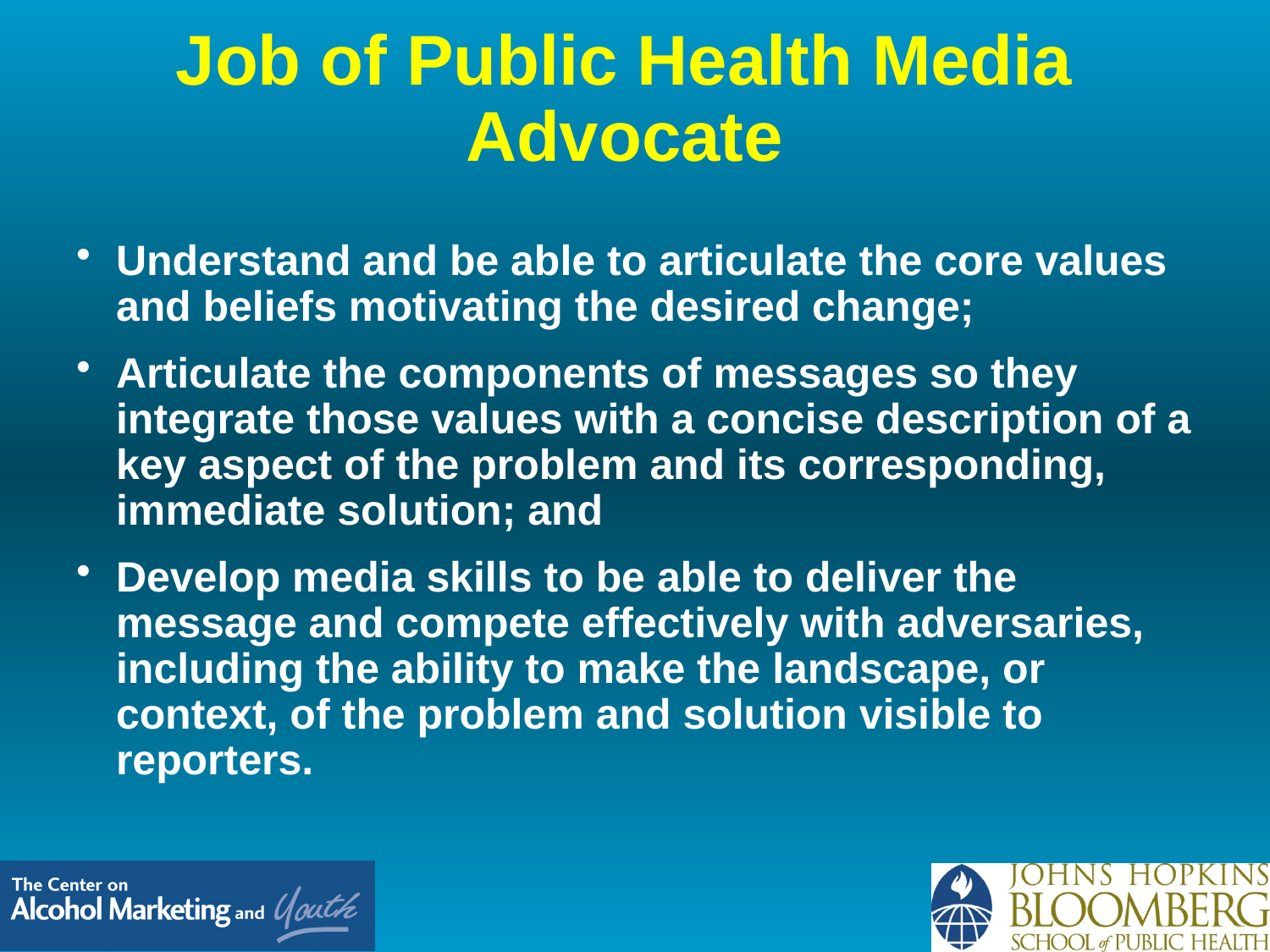

# Job of Public Health Media Advocate
Understand and be able to articulate the core values and beliefs motivating the desired change;
Articulate the components of messages so they integrate those values with a concise description of a key aspect of the problem and its corresponding, immediate solution; and
Develop media skills to be able to deliver the message and compete effectively with adversaries, including the ability to make the landscape, or context, of the problem and solution visible to reporters.